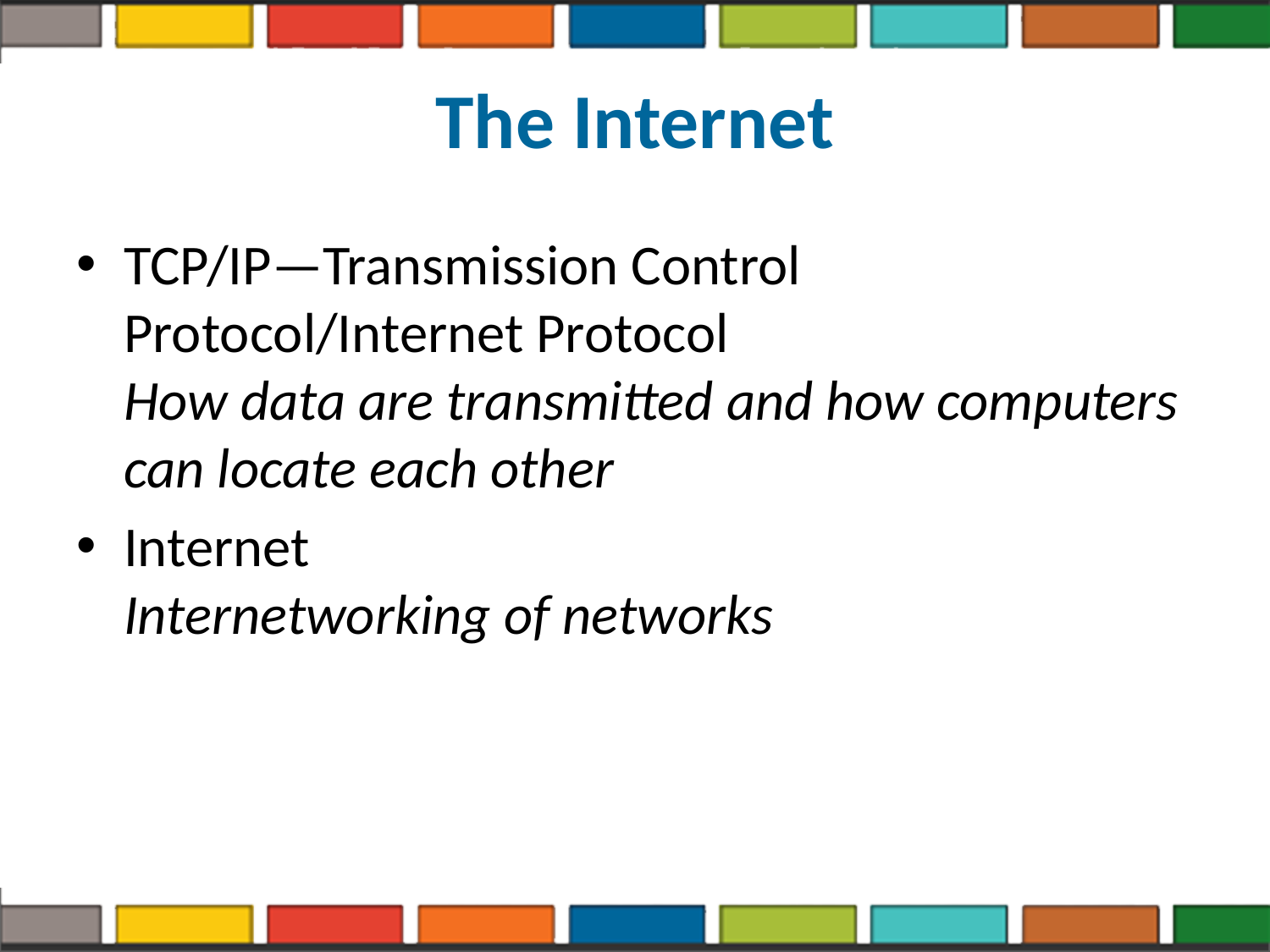

# The Internet
TCP/IP—Transmission Control Protocol/Internet Protocol
How data are transmitted and how computers can locate each other
Internet
Internetworking of networks